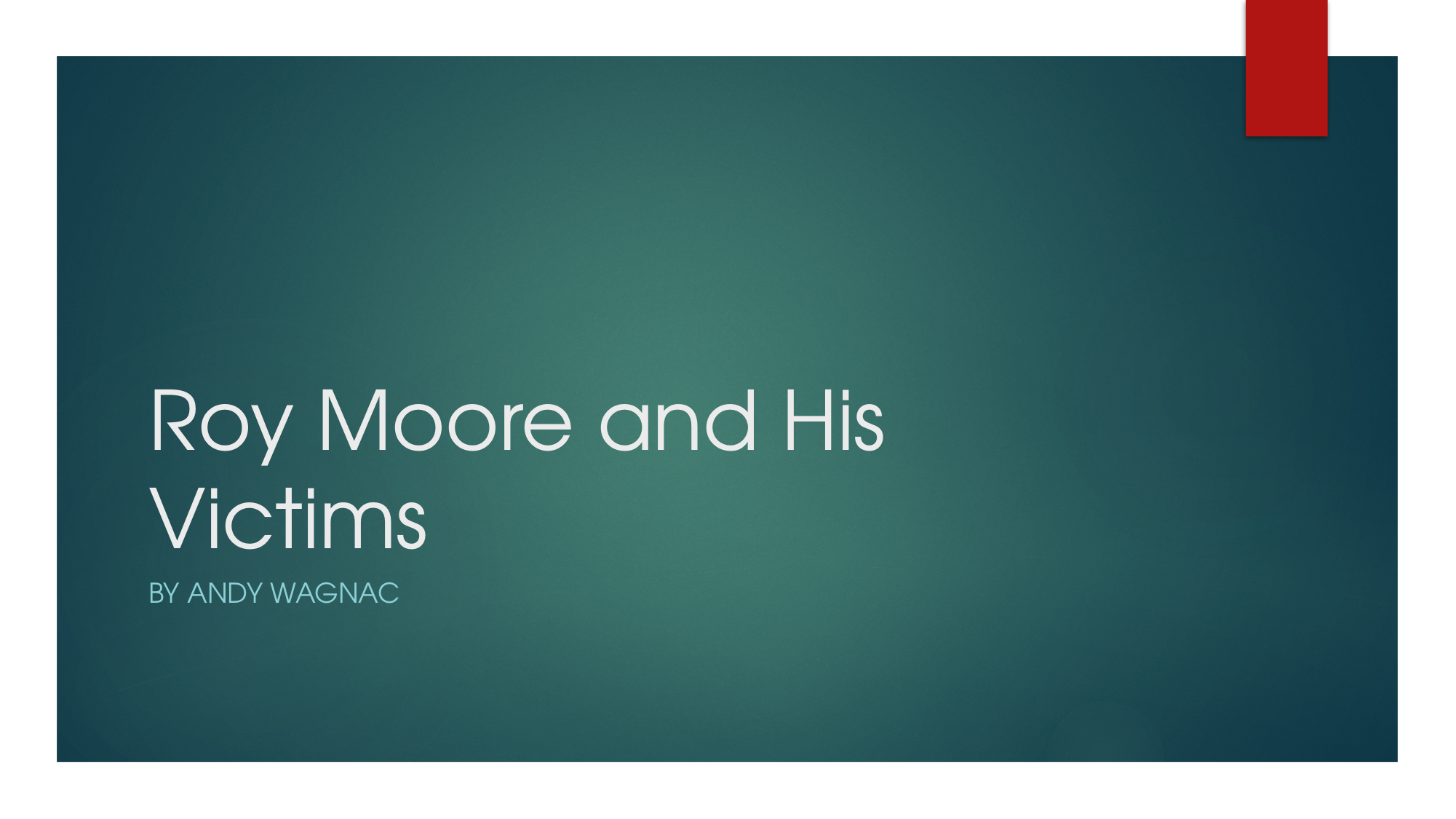

# Roy Moore and His Victims
By Andy Wagnac